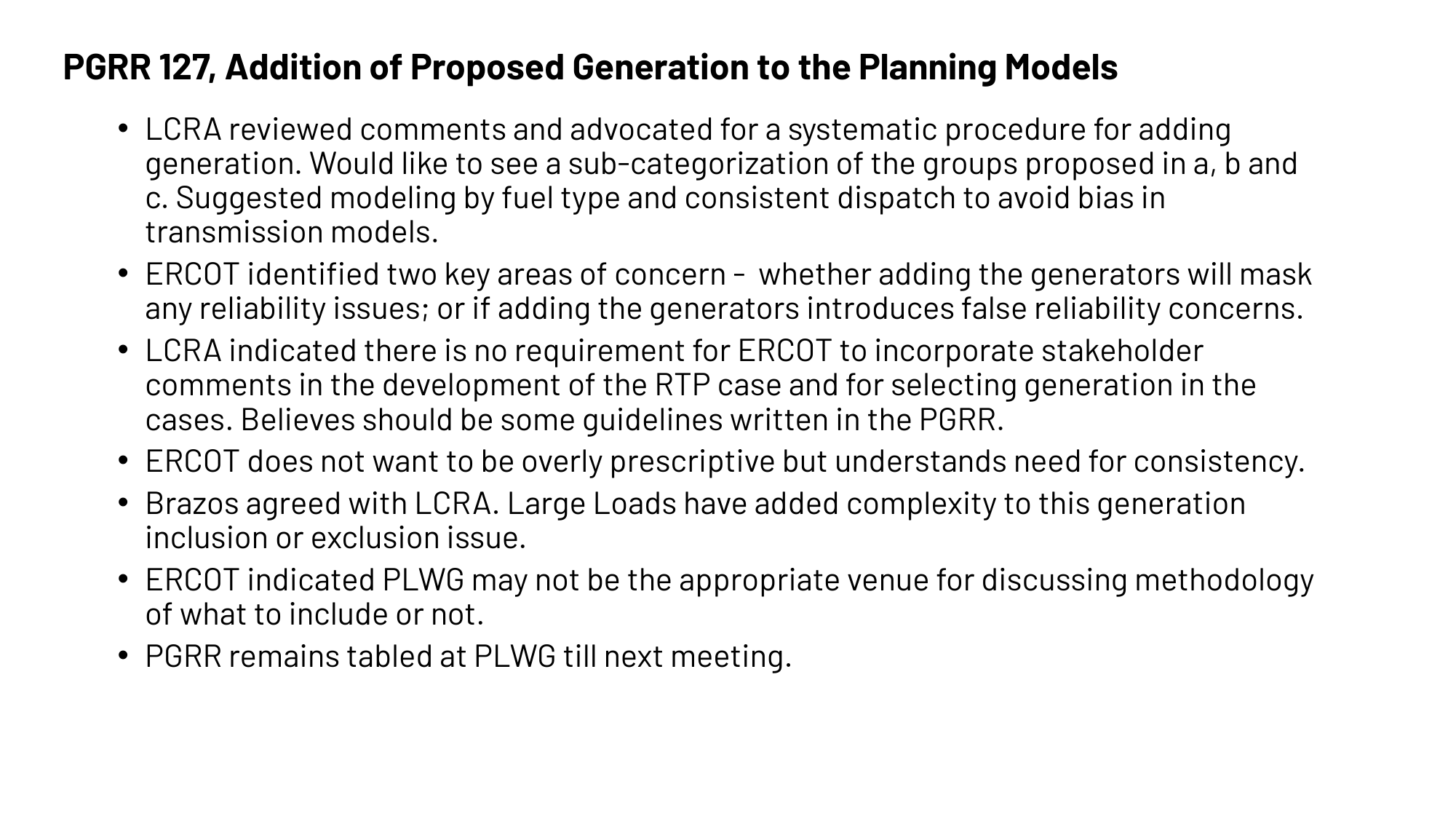

PGRR 127, Addition of Proposed Generation to the Planning Models
LCRA reviewed comments and advocated for a systematic procedure for adding generation. Would like to see a sub-categorization of the groups proposed in a, b and c. Suggested modeling by fuel type and consistent dispatch to avoid bias in transmission models.
ERCOT identified two key areas of concern -  whether adding the generators will mask any reliability issues; or if adding the generators introduces false reliability concerns.
LCRA indicated there is no requirement for ERCOT to incorporate stakeholder comments in the development of the RTP case and for selecting generation in the cases. Believes should be some guidelines written in the PGRR.
ERCOT does not want to be overly prescriptive but understands need for consistency.
Brazos agreed with LCRA. Large Loads have added complexity to this generation inclusion or exclusion issue.
ERCOT indicated PLWG may not be the appropriate venue for discussing methodology of what to include or not.
PGRR remains tabled at PLWG till next meeting.